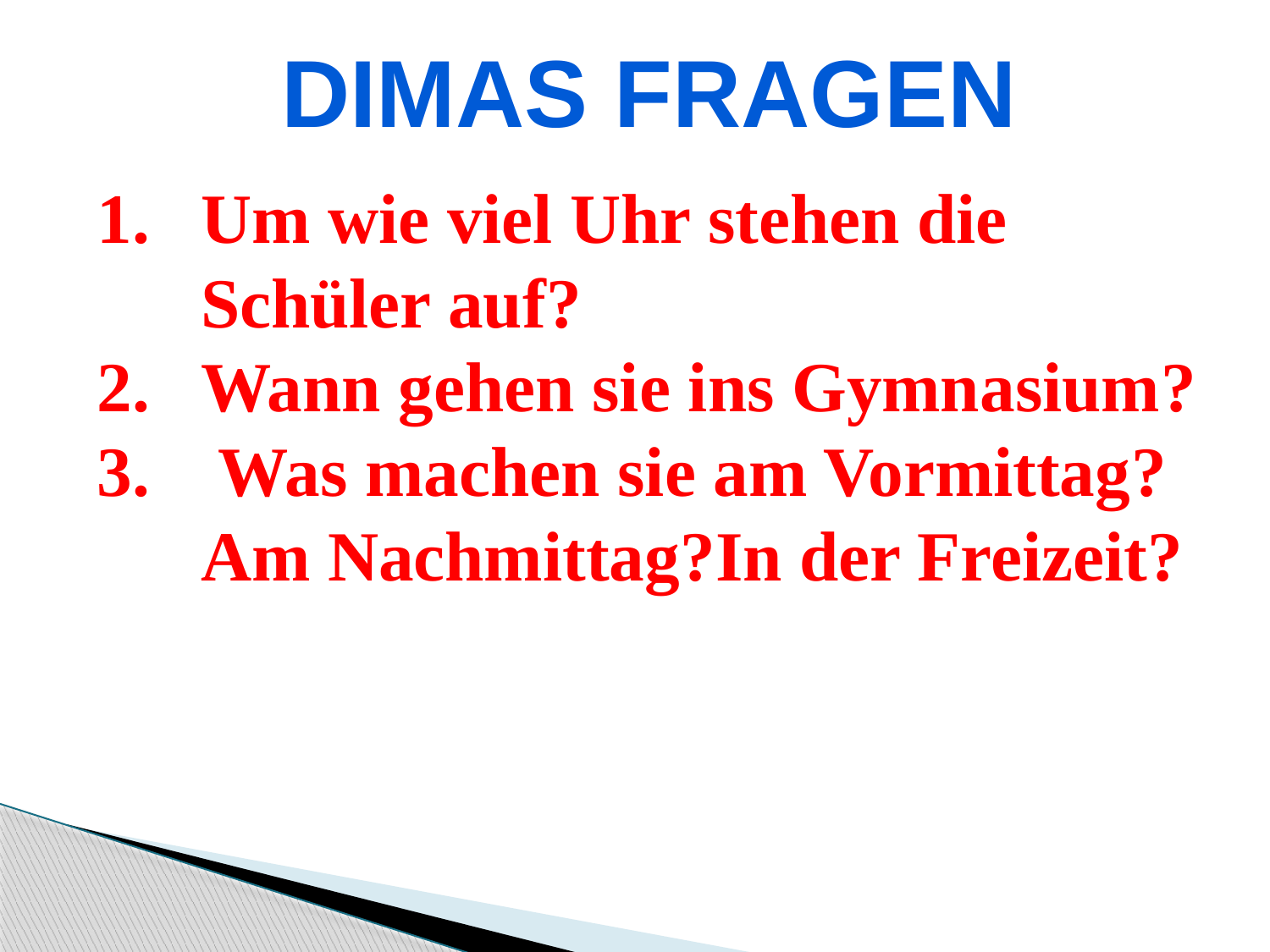

Dimas fragen
Um wie viel Uhr stehen die Schüler auf?
Wann gehen sie ins Gymnasium?
 Was machen sie am Vormittag? Am Nachmittag?In der Freizeit?